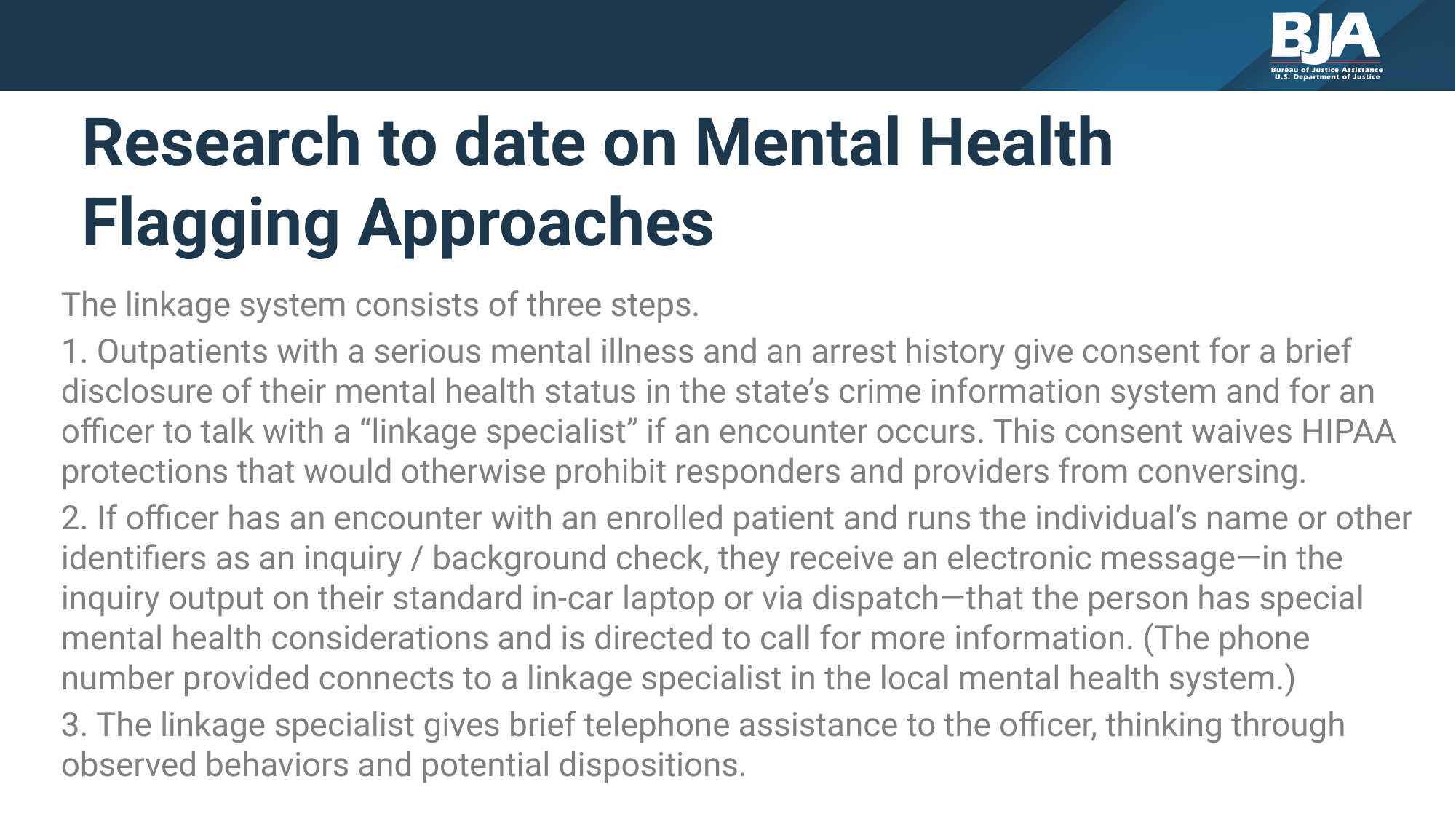

# Research to date on Mental Health Flagging Approaches
The linkage system consists of three steps.
1. Outpatients with a serious mental illness and an arrest history give consent for a brief disclosure of their mental health status in the state’s crime information system and for an officer to talk with a “linkage specialist” if an encounter occurs. This consent waives HIPAA protections that would otherwise prohibit responders and providers from conversing.
2. If officer has an encounter with an enrolled patient and runs the individual’s name or other identifiers as an inquiry / background check, they receive an electronic message—in the inquiry output on their standard in-car laptop or via dispatch—that the person has special mental health considerations and is directed to call for more information. (The phone number provided connects to a linkage specialist in the local mental health system.)
3. The linkage specialist gives brief telephone assistance to the officer, thinking through observed behaviors and potential dispositions.